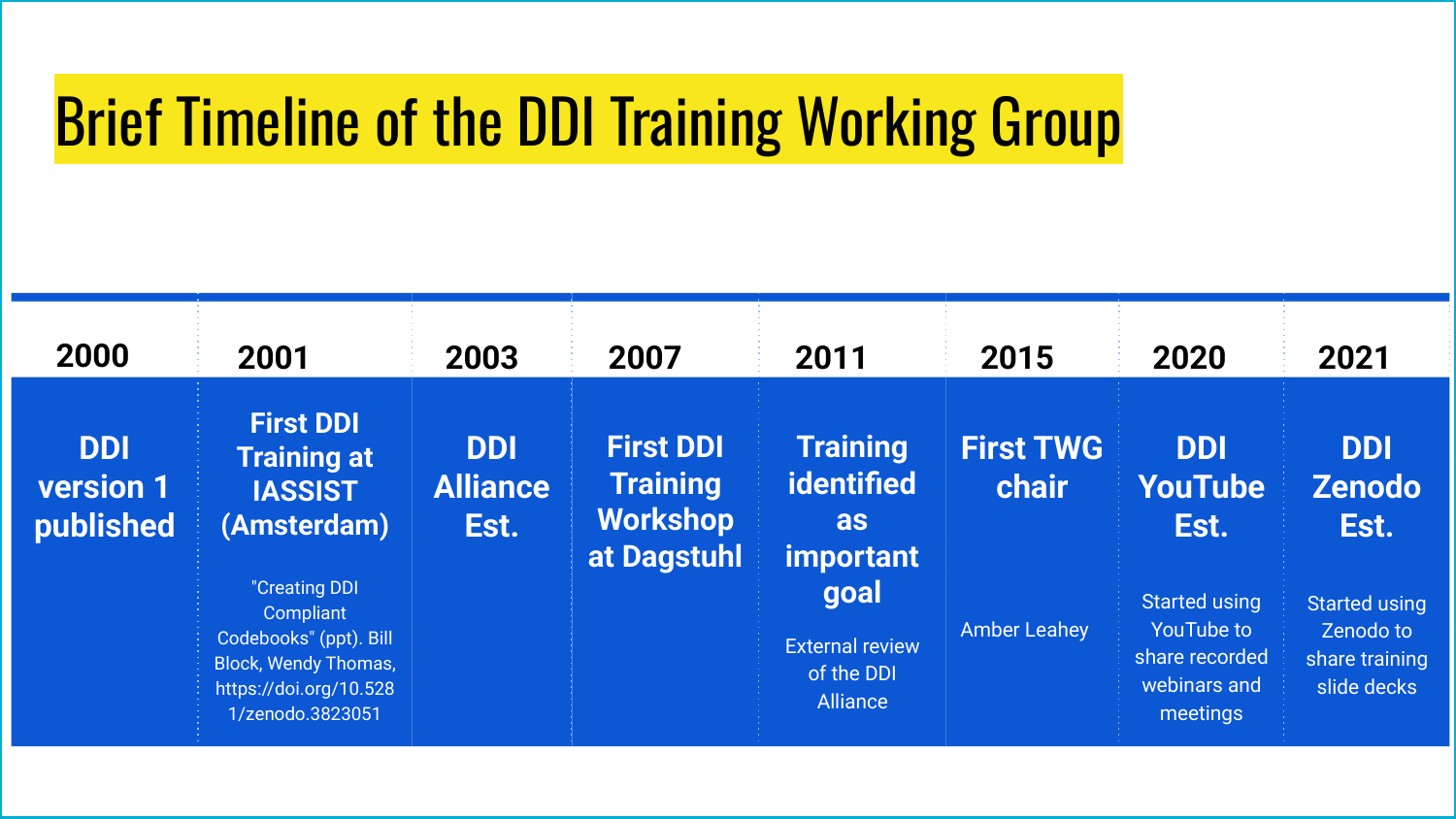

# Brief Timeline of the DDI Training Working Group

2000

DDI version 1 published

2001

First DDI Training at IASSIST (Amsterdam)
"Creating DDI Compliant Codebooks" (ppt). Bill Block, Wendy Thomas, https://doi.org/10.5281/zenodo.3823051

2003

DDI Alliance Est.

2007

First DDI Training Workshop at Dagstuhl

2011

Training identified as important goal
External review of the DDI Alliance

2015

First TWG chair
Amber Leahey

2020

DDI YouTube Est.
Started using YouTube to share recorded webinars and meetings

2021

DDI Zenodo Est.
Started using Zenodo to share training slide decks